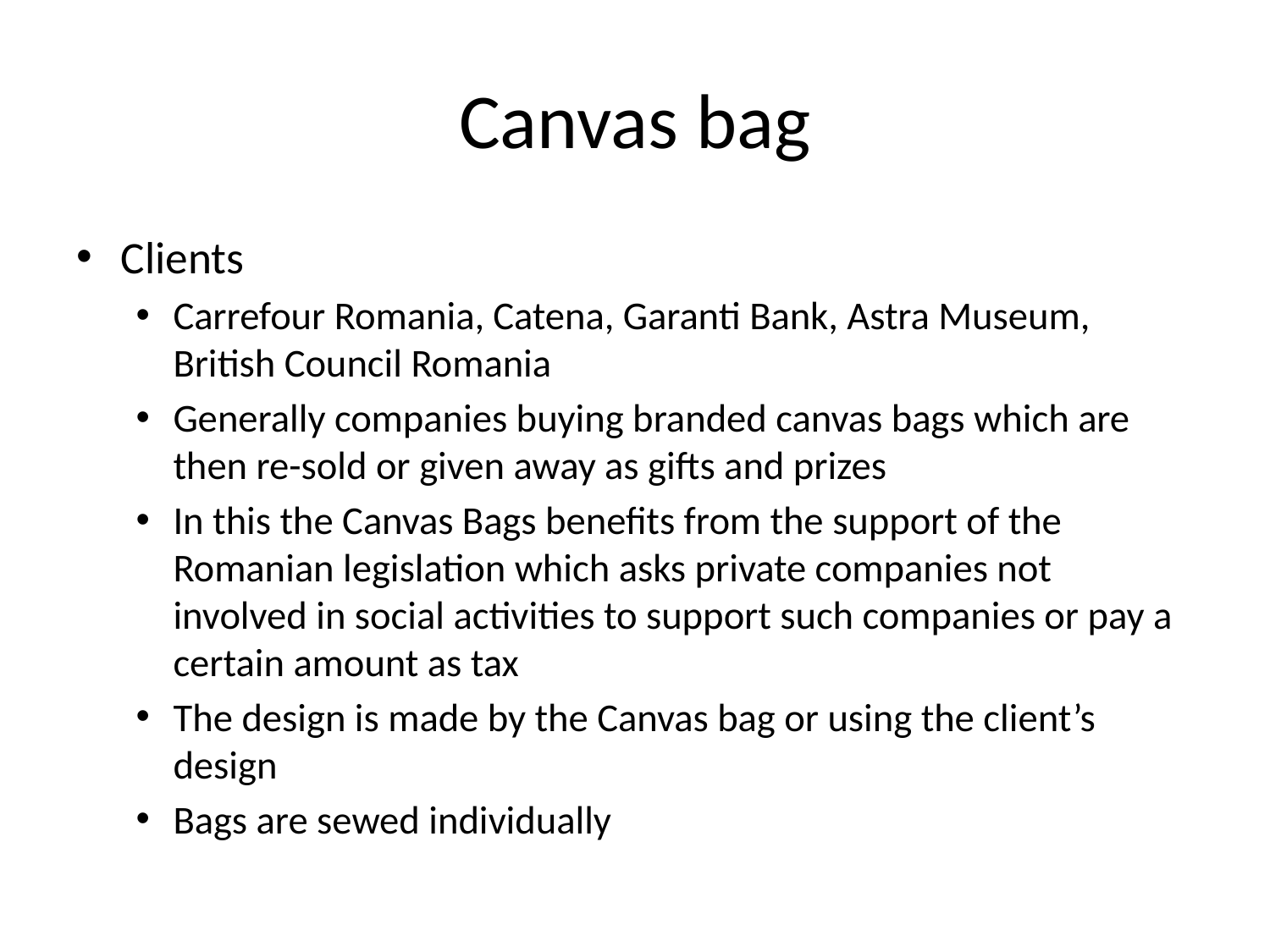

# Canvas bag
Clients
Carrefour Romania, Catena, Garanti Bank, Astra Museum, British Council Romania
Generally companies buying branded canvas bags which are then re-sold or given away as gifts and prizes
In this the Canvas Bags benefits from the support of the Romanian legislation which asks private companies not involved in social activities to support such companies or pay a certain amount as tax
The design is made by the Canvas bag or using the client’s design
Bags are sewed individually